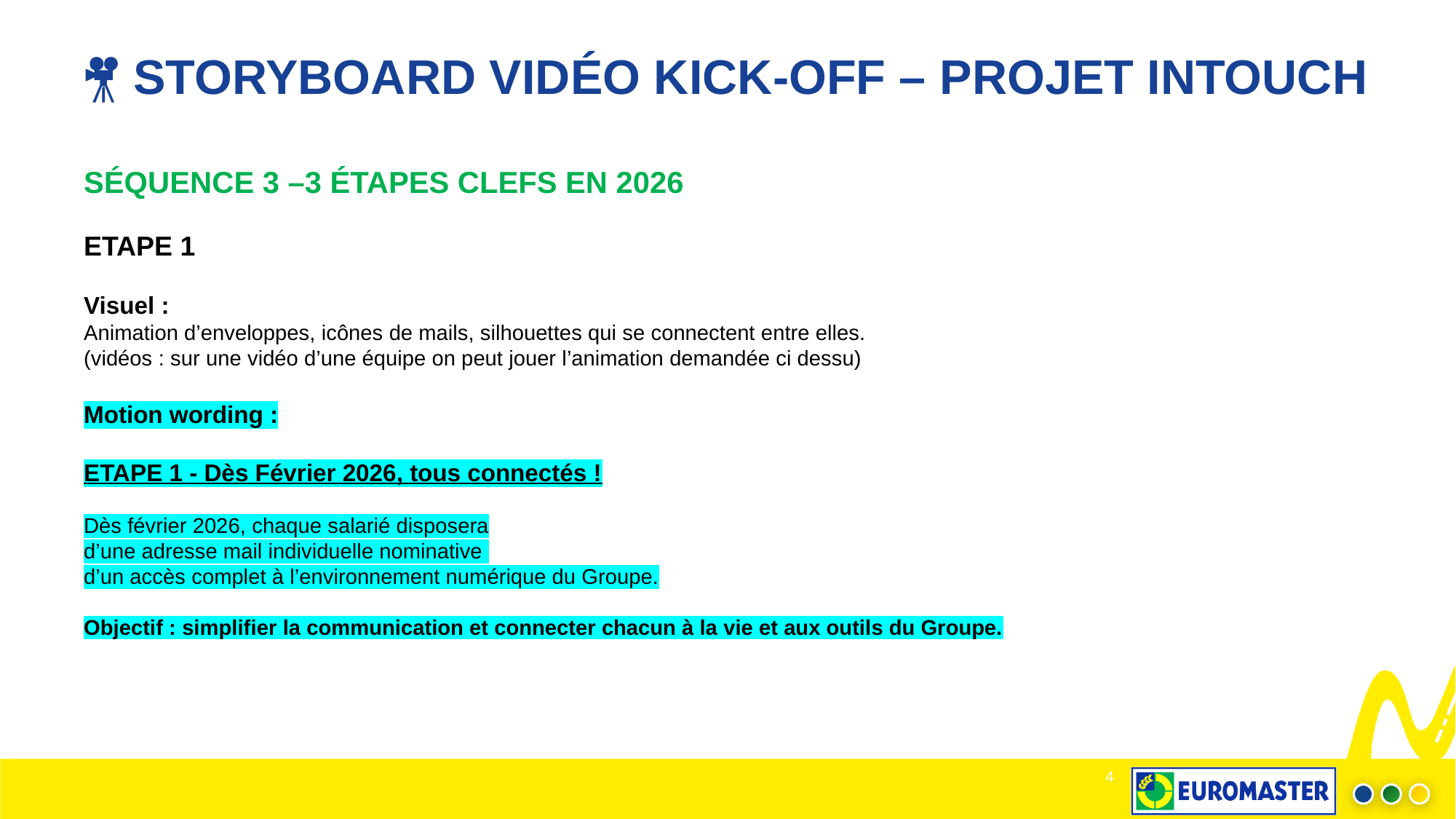

# 🎥 STORYBOARD VIDÉO KICK-OFF – PROJET INTOUCH

SÉQUENCE 3 –3 ÉTAPES CLEFS EN 2026

ETAPE 1

Visuel :
Animation d’enveloppes, icônes de mails, silhouettes qui se connectent entre elles.
(vidéos : sur une vidéo d’une équipe on peut jouer l’animation demandée ci dessu)

Motion wording :

ETAPE 1 - Dès Février 2026, tous connectés !

Dès février 2026, chaque salarié disposera
d’une adresse mail individuelle nominative
d’un accès complet à l’environnement numérique du Groupe.

Objectif : simplifier la communication et connecter chacun à la vie et aux outils du Groupe.

4